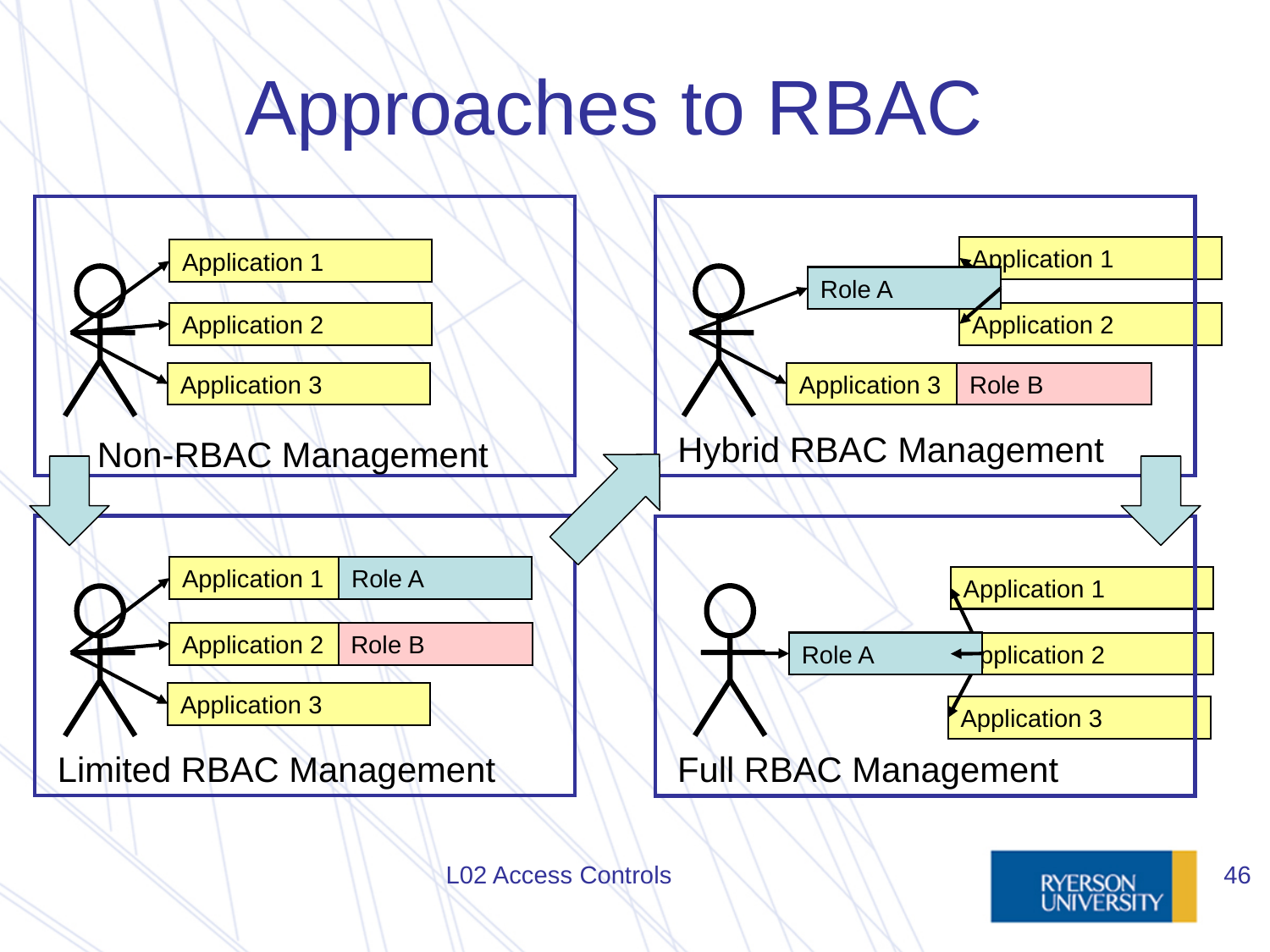

# Approaches to RBAC

Application 1
Application 1

Role A
Application 2
Application 2
Application 3
Application 3
Role B
Hybrid RBAC Management
Non-RBAC Management

Application 1
Role A
Application 1

Application 2
Role B
Role A
Application 2
Application 3
Application 3
Limited RBAC Management
Full RBAC Management
L02 Access Controls
46